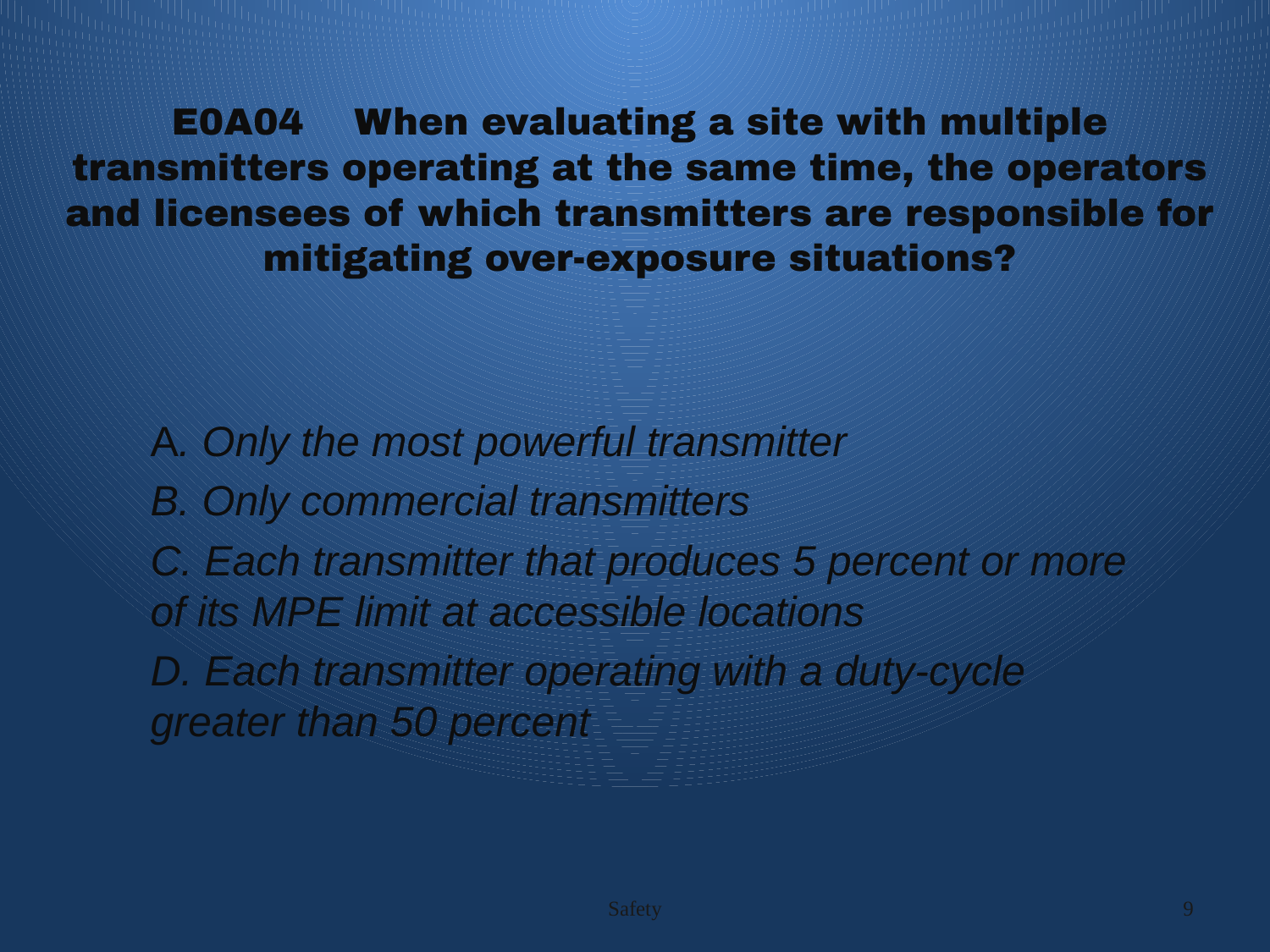

# E0A04    When evaluating a site with multiple transmitters operating at the same time, the operators and licensees of which transmitters are responsible for mitigating over-exposure situations?

A. Only the most powerful transmitter
B. Only commercial transmitters
C. Each transmitter that produces 5 percent or more of its MPE limit at accessible locations
D. Each transmitter operating with a duty-cycle greater than 50 percent
Safety
9